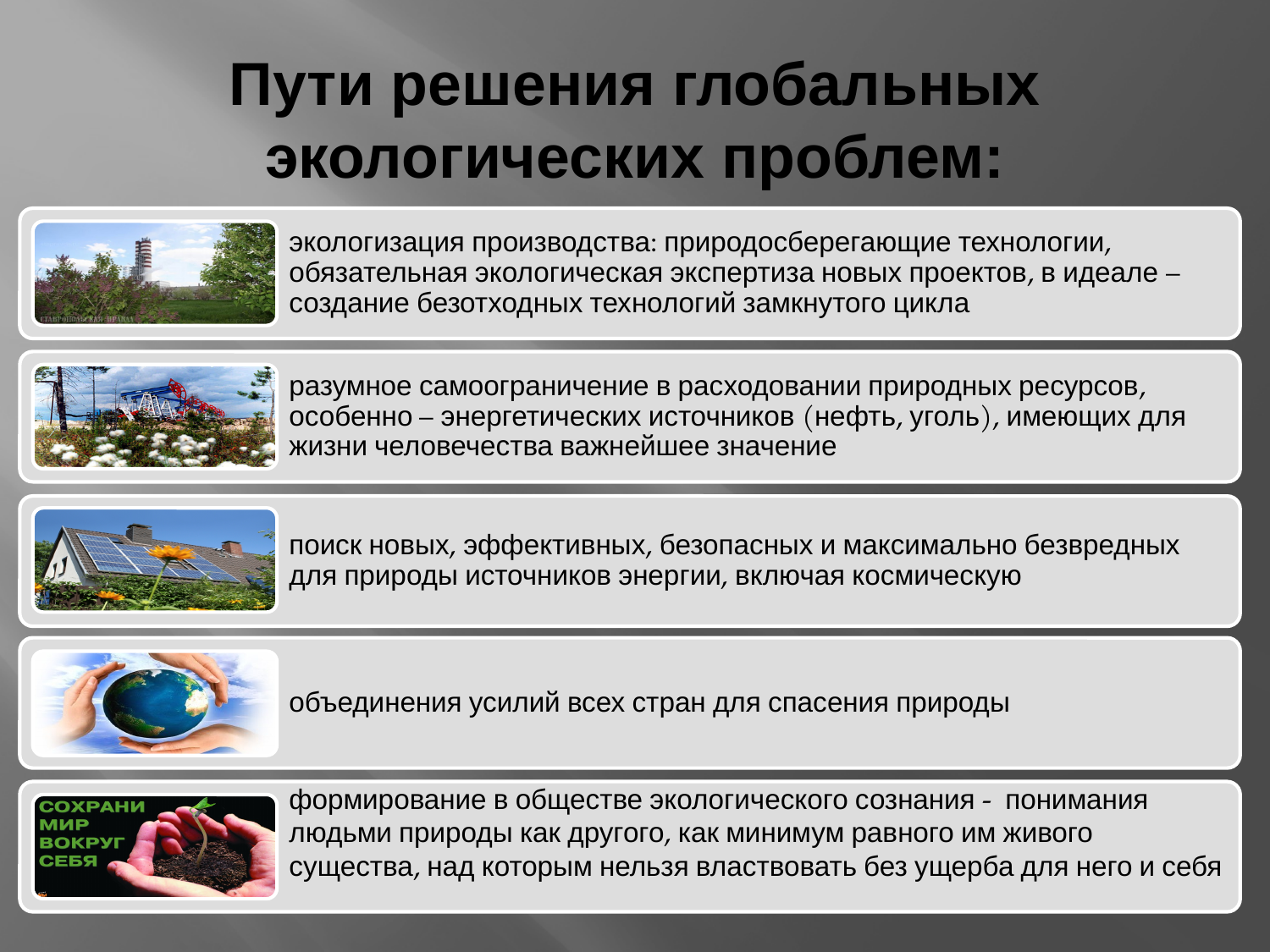

# Пути решения глобальных экологических проблем:
экологизация производства: природосберегающие технологии, обязательная экологическая экспертиза новых проектов, в идеале – создание безотходных технологий замкнутого цикла
разумное самоограничение в расходовании природных ресурсов, особенно – энергетических источников (нефть, уголь), имеющих для жизни человечества важнейшее значение
поиск новых, эффективных, безопасных и максимально безвредных для природы источников энергии, включая космическую
объединения усилий всех стран для спасения природы
формирование в обществе экологического сознания -  понимания людьми природы как другого, как минимум равного им живого существа, над которым нельзя властвовать без ущерба для него и себя